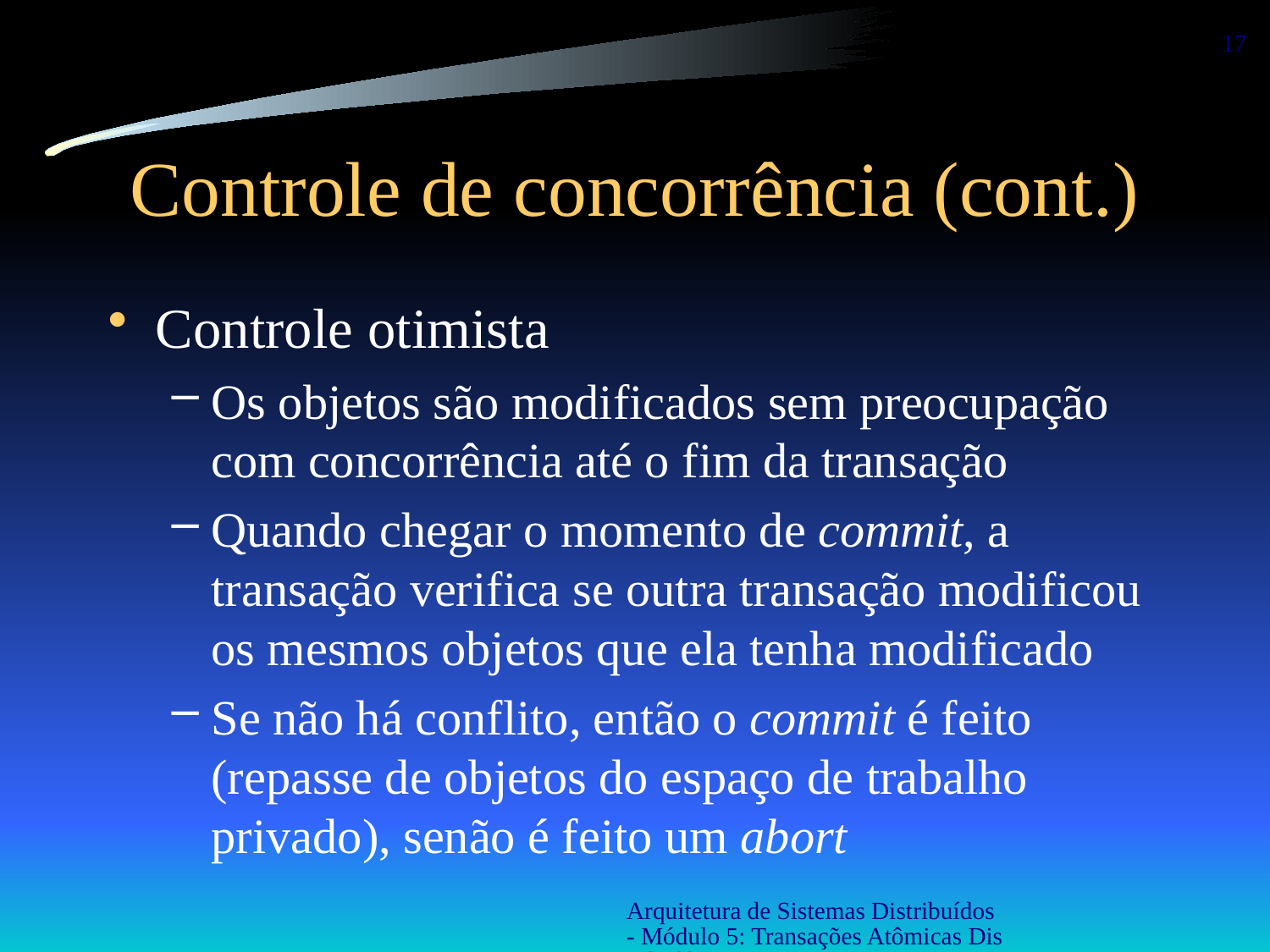

17
# Controle de concorrência (cont.)
Controle otimista
Os objetos são modificados sem preocupação com concorrência até o fim da transação
Quando chegar o momento de commit, a transação verifica se outra transação modificou os mesmos objetos que ela tenha modificado
Se não há conflito, então o commit é feito (repasse de objetos do espaço de trabalho privado), senão é feito um abort
Arquitetura de Sistemas Distribuídos - Módulo 5: Transações Atômicas Distribuídas